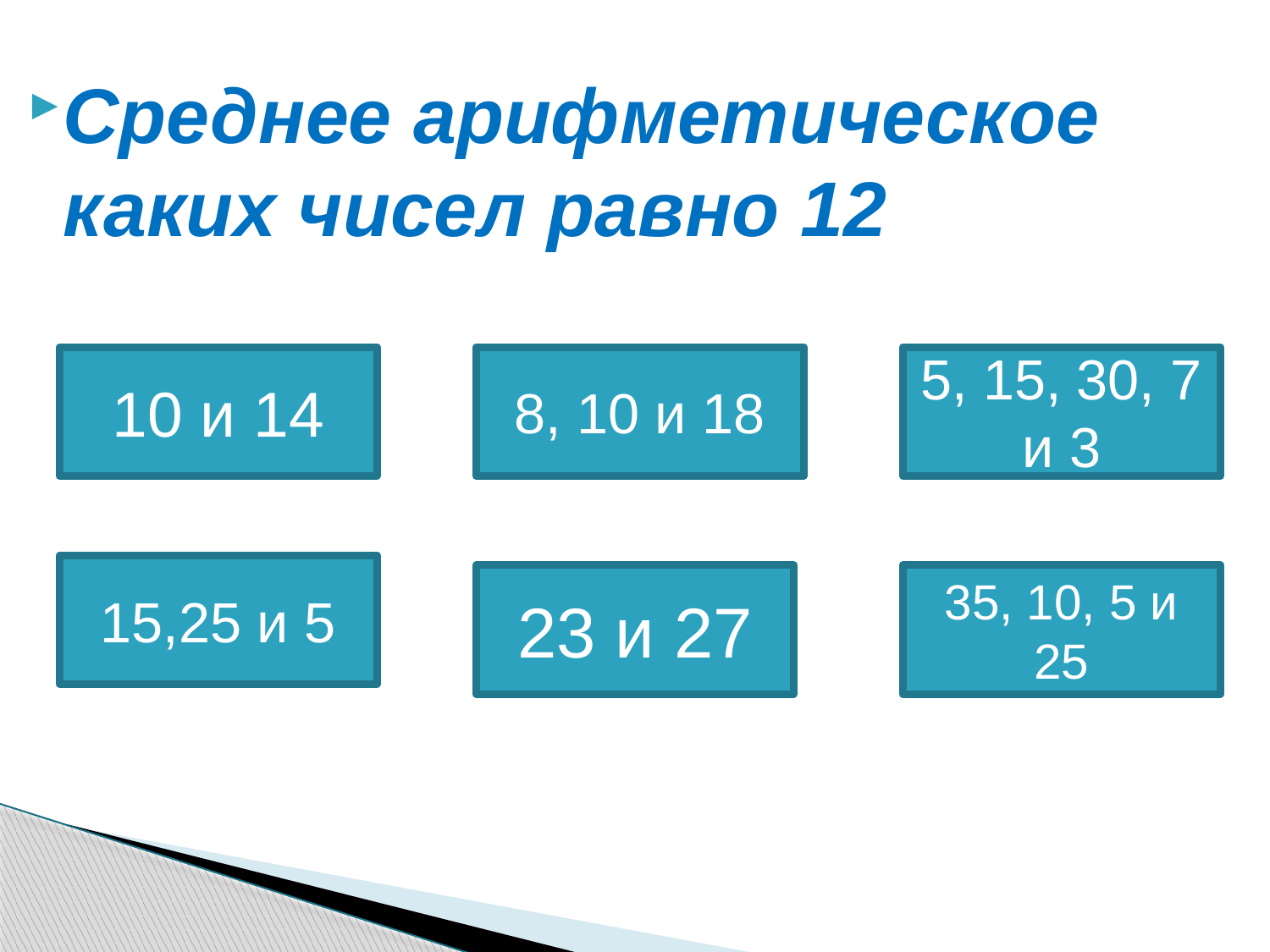

Среднее арифметическое каких чисел равно 12
10 и 14
8, 10 и 18
5, 15, 30, 7 и 3
15,25 и 5
23 и 27
35, 10, 5 и 25